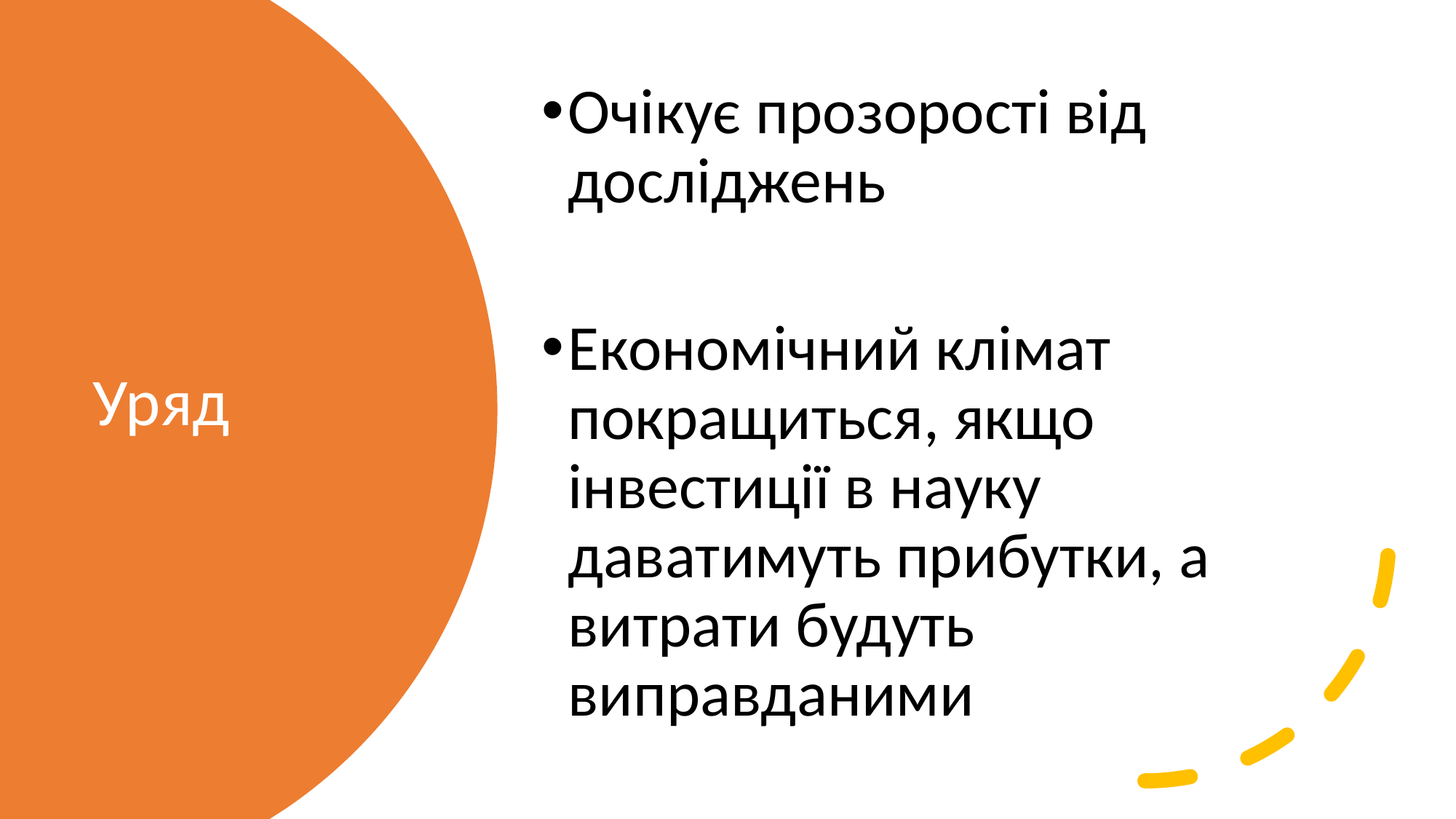

Очікує прозорості від досліджень

Економічний клімат  покращиться, якщо інвестиції в науку даватимуть прибутки, а витрати будуть виправданими
# Уряд